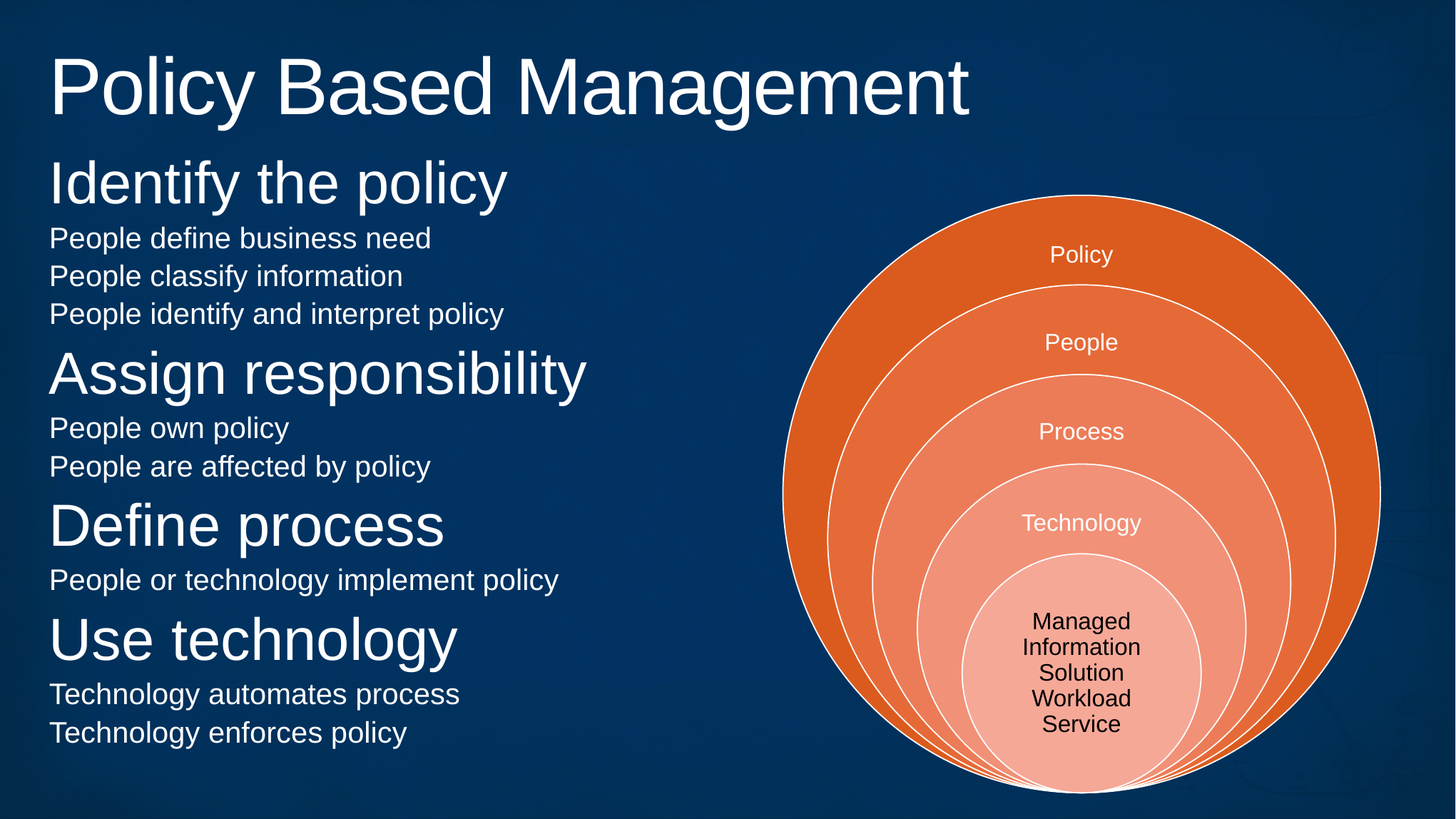

# Policy Based Management
Identify the policy
People define business need
People classify information
People identify and interpret policy
Assign responsibility
People own policy
People are affected by policy
Define process
People or technology implement policy
Use technology
Technology automates process
Technology enforces policy
Policy
People
Process
Technology
Managed
Information
Solution
Workload
Service